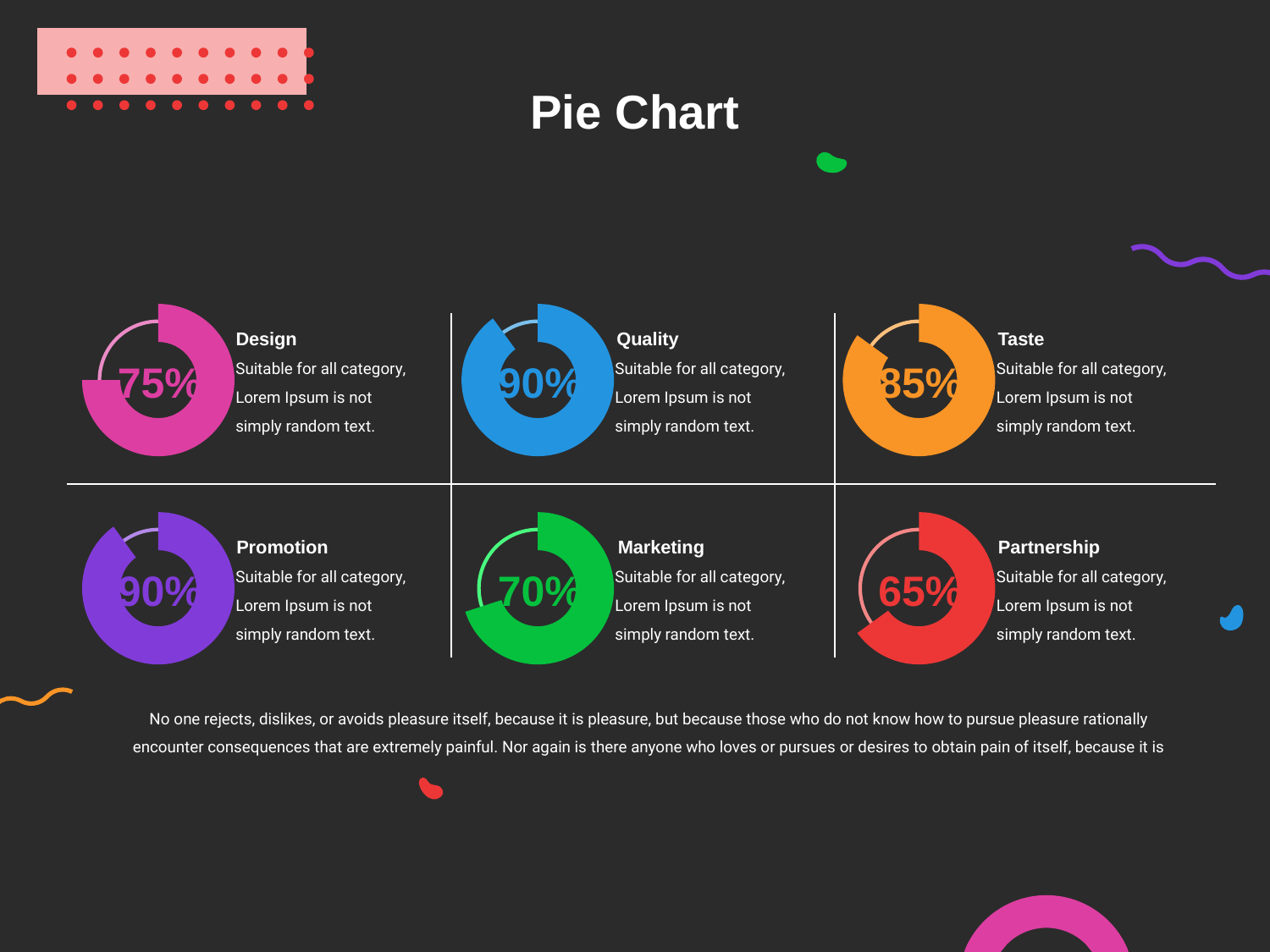

# Pie Chart

### Chart

| Category | Sales |
|---|---|
| 1st Qtr | 75.0 |
| 2nd Qtr | 25.0 |

### Chart

| Category | Sales |
|---|---|
| 1st Qtr | 90.0 |
| 2nd Qtr | 10.0 |

### Chart

| Category | Sales |
|---|---|
| 1st Qtr | 85.0 |
| 2nd Qtr | 15.0 |
Design
Quality
Taste
Suitable for all category, Lorem Ipsum is not simply random text.
Suitable for all category, Lorem Ipsum is not simply random text.
Suitable for all category, Lorem Ipsum is not simply random text.
75%
90%
85%

### Chart

| Category | Sales |
|---|---|
| 1st Qtr | 90.0 |
| 2nd Qtr | 10.0 |

### Chart

| Category | Sales |
|---|---|
| 1st Qtr | 70.0 |
| 2nd Qtr | 30.0 |

### Chart

| Category | Sales |
|---|---|
| 1st Qtr | 65.0 |
| 2nd Qtr | 35.0 |
Promotion
Marketing
Partnership
Suitable for all category, Lorem Ipsum is not simply random text.
Suitable for all category, Lorem Ipsum is not simply random text.
Suitable for all category, Lorem Ipsum is not simply random text.
90%
70%
65%

No one rejects, dislikes, or avoids pleasure itself, because it is pleasure, but because those who do not know how to pursue pleasure rationally encounter consequences that are extremely painful. Nor again is there anyone who loves or pursues or desires to obtain pain of itself, because it is